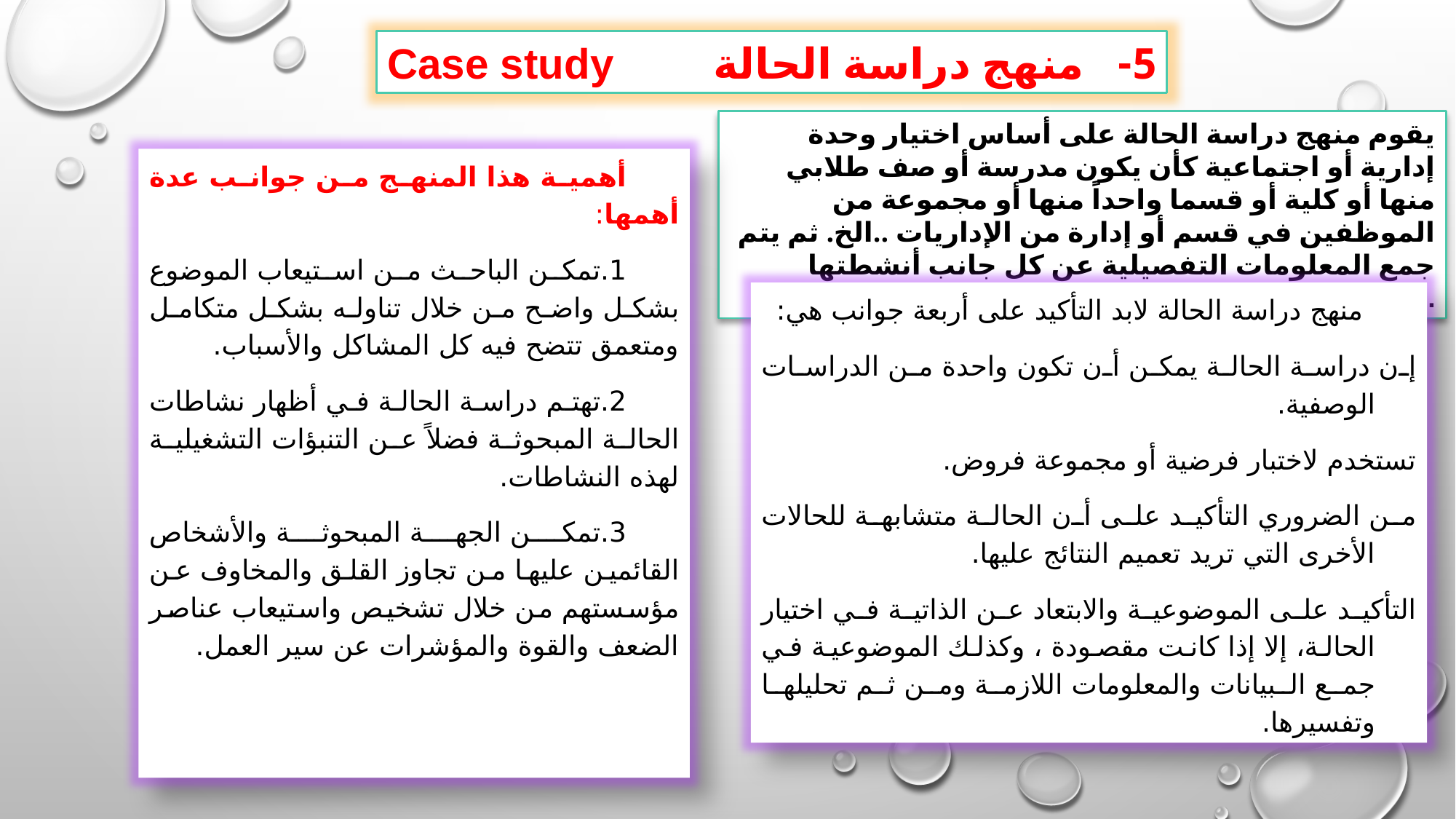

5-   منهج دراسة الحالة         Case study
يقوم منهج دراسة الحالة على أساس اختيار وحدة إدارية أو اجتماعية كأن يكون مدرسة أو صف طلابي منها أو كلية أو قسما واحداً منها أو مجموعة من الموظفين في قسم أو إدارة من الإداريات ..الخ. ثم يتم جمع المعلومات التفصيلية عن كل جانب أنشطتها ودراستها بصورة تفصيلية.
أهمية هذا المنهج من جوانب عدة أهمها:
1.	تمكن الباحث من استيعاب الموضوع بشكل واضح من خلال تناوله بشكل متكامل ومتعمق تتضح فيه كل المشاكل والأسباب.
2.	تهتم دراسة الحالة في أظهار نشاطات الحالة المبحوثة فضلاً عن التنبؤات التشغيلية لهذه النشاطات.
3.	تمكن الجهة المبحوثة والأشخاص القائمين عليها من تجاوز القلق والمخاوف عن مؤسستهم من خلال تشخيص واستيعاب عناصر الضعف والقوة والمؤشرات عن سير العمل.

منهج دراسة الحالة لابد التأكيد على أربعة جوانب هي:
إن دراسة الحالة يمكن أن تكون واحدة من الدراسات الوصفية.
تستخدم لاختبار فرضية أو مجموعة فروض.
من الضروري التأكيد على أن الحالة متشابهة للحالات الأخرى التي تريد تعميم النتائج عليها.
التأكيد على الموضوعية والابتعاد عن الذاتية في اختيار الحالة، إلا إذا كانت مقصودة ، وكذلك الموضوعية في جمع البيانات والمعلومات اللازمة ومن ثم تحليلها وتفسيرها.